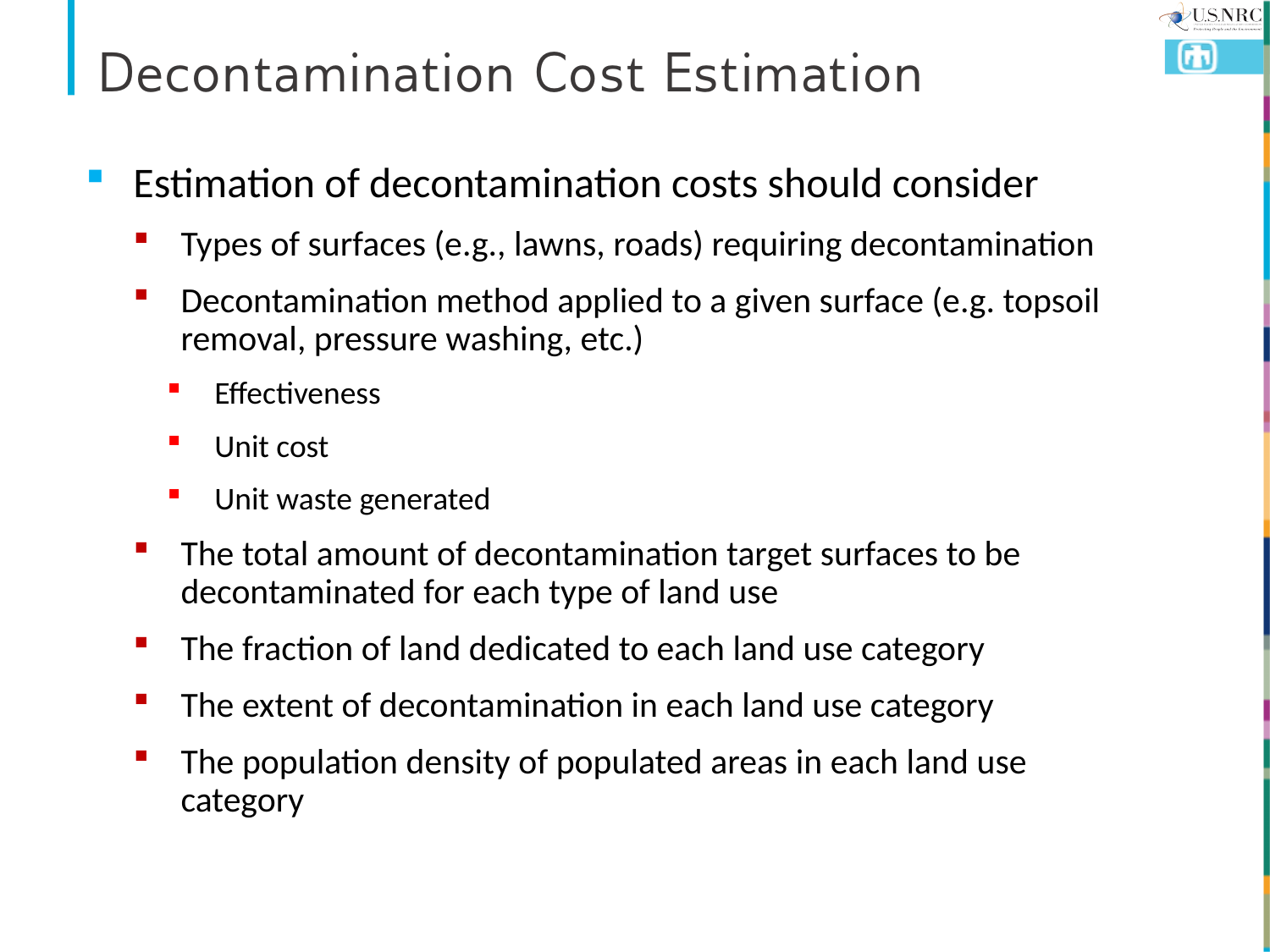

# Decontamination Cost Estimation
Estimation of decontamination costs should consider
Types of surfaces (e.g., lawns, roads) requiring decontamination
Decontamination method applied to a given surface (e.g. topsoil removal, pressure washing, etc.)
Effectiveness
Unit cost
Unit waste generated
The total amount of decontamination target surfaces to be  decontaminated for each type of land use
The fraction of land dedicated to each land use category
The extent of decontamination in each land use category
The population density of populated areas in each land use category